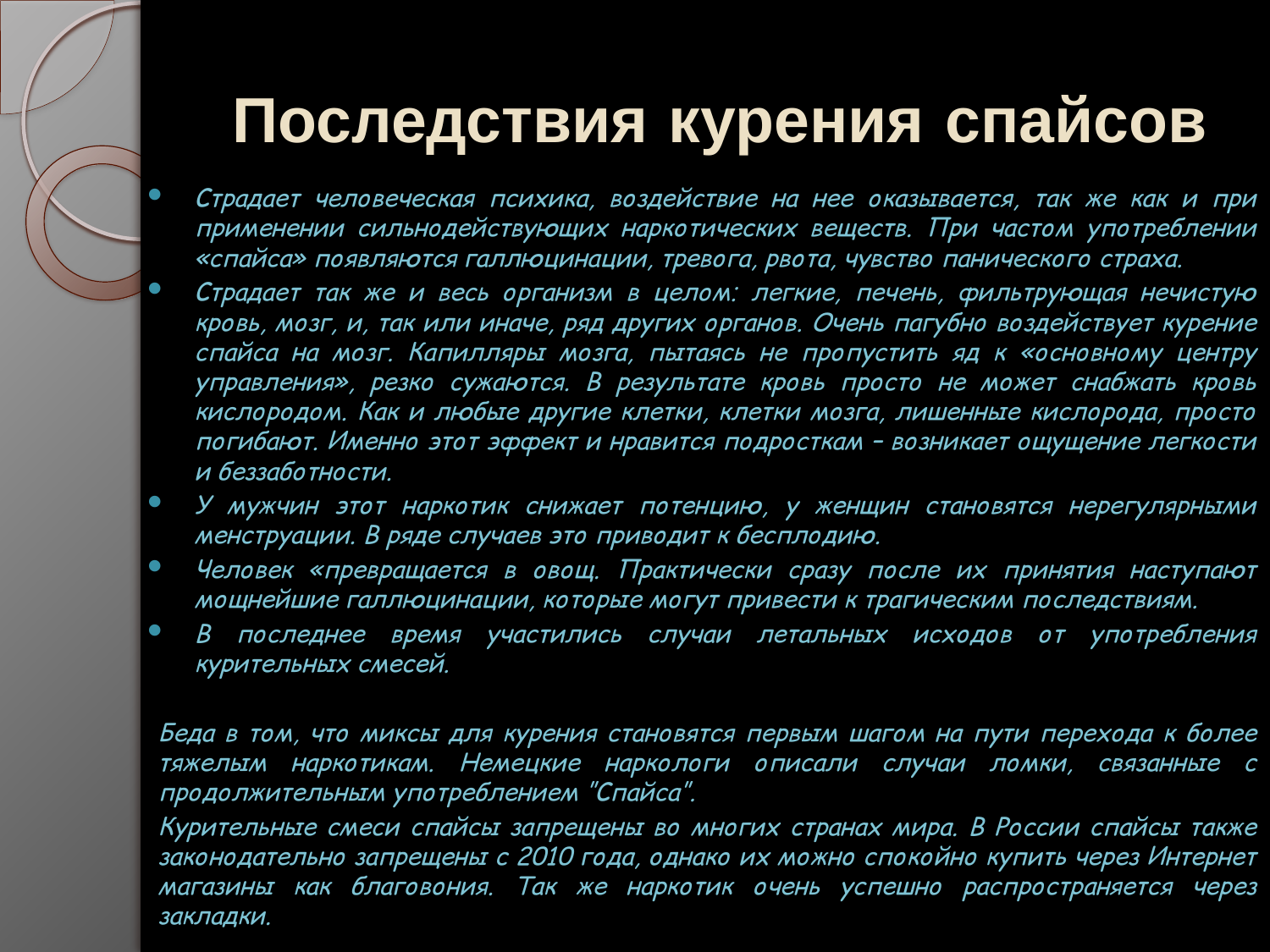

# Последствия курения спайсов
Страдает человеческая психика, воздействие на нее оказывается, так же как и при применении сильнодействующих наркотических веществ. При частом употреблении «спайса» появляются галлюцинации, тревога, рвота, чувство панического страха.
Страдает так же и весь организм в целом: легкие, печень, фильтрующая нечистую кровь, мозг, и, так или иначе, ряд других органов. Очень пагубно воздействует курение спайса на мозг. Капилляры мозга, пытаясь не пропустить яд к «основному центру управления», резко сужаются. В результате кровь просто не может снабжать кровь кислородом. Как и любые другие клетки, клетки мозга, лишенные кислорода, просто погибают. Именно этот эффект и нравится подросткам – возникает ощущение легкости и беззаботности.
У мужчин этот наркотик снижает потенцию, у женщин становятся нерегулярными менструации. В ряде случаев это приводит к бесплодию.
Человек «превращается в овощ. Практически сразу после их принятия наступают мощнейшие галлюцинации, которые могут привести к трагическим последствиям.
В последнее время участились случаи летальных исходов от употребления курительных смесей.

Беда в том, что миксы для курения становятся первым шагом на пути перехода к более тяжелым наркотикам. Немецкие наркологи описали случаи ломки, связанные с продолжительным употреблением ”Спайса”.
Курительные смеси спайсы запрещены во многих странах мира. В России спайсы также законодательно запрещены с 2010 года, однако их можно спокойно купить через Интернет магазины как благовония. Так же наркотик очень успешно распространяется через закладки.